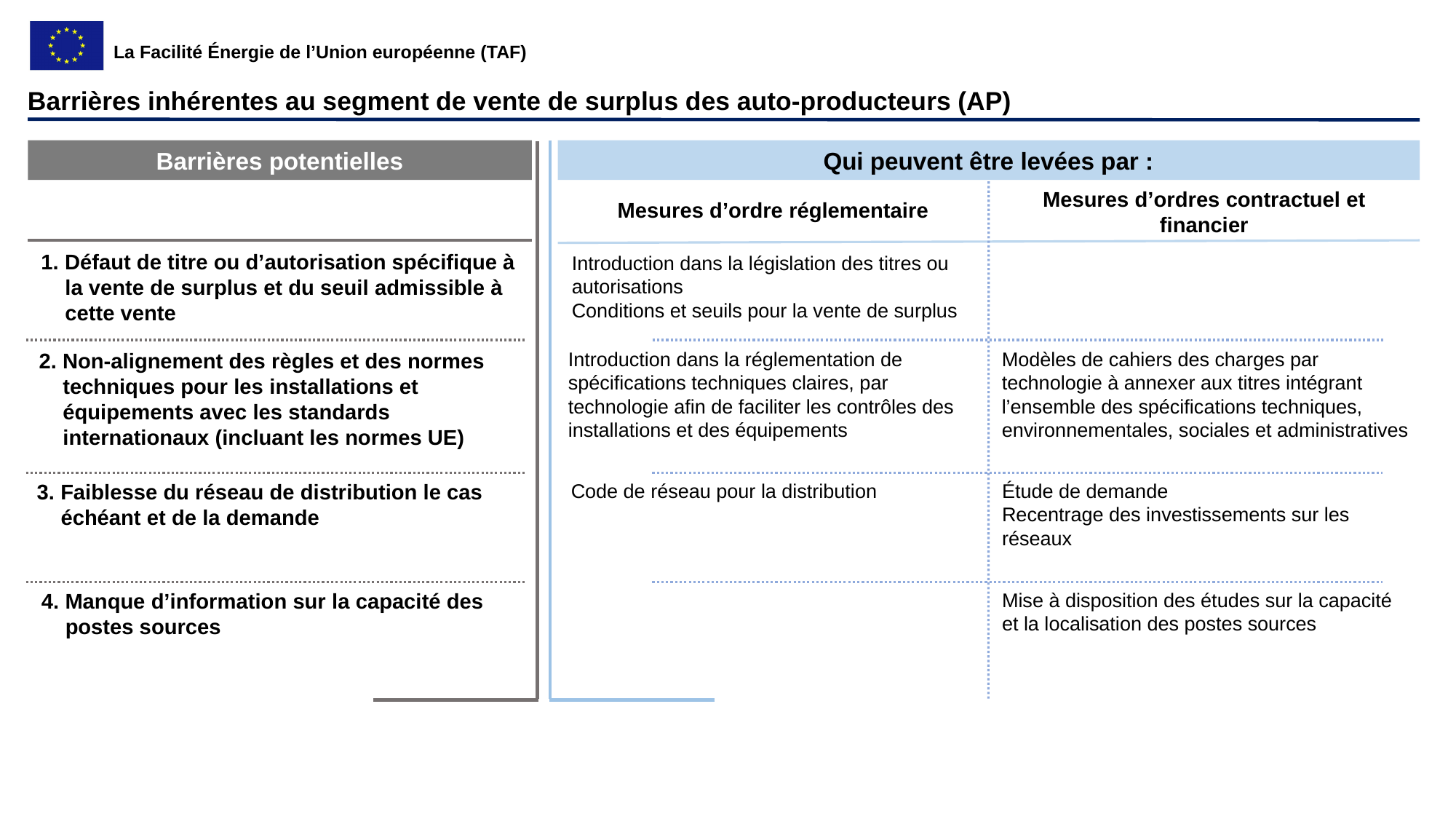

Barrières inhérentes au segment de vente de surplus des auto-producteurs (AP)
Barrières potentielles
Qui peuvent être levées par :
Mesures d’ordres contractuel et financier
Mesures d’ordre réglementaire
1. Défaut de titre ou d’autorisation spécifique à
    la vente de surplus et du seuil admissible à
    cette vente

Introduction dans la législation des titres ou autorisations
Conditions et seuils pour la vente de surplus
Introduction dans la réglementation de spécifications techniques claires, par technologie afin de faciliter les contrôles des installations et des équipements
Modèles de cahiers des charges par technologie à annexer aux titres intégrant l’ensemble des spécifications techniques, environnementales, sociales et administratives
2. Non-alignement des règles et des normes
    techniques pour les installations et
    équipements avec les standards
    internationaux (incluant les normes UE)
3. Faiblesse du réseau de distribution le cas
    échéant et de la demande
Code de réseau pour la distribution

Étude de demande
Recentrage des investissements sur les réseaux

4. Manque d’information sur la capacité des
    postes sources
Mise à disposition des études sur la capacité et la localisation des postes sources